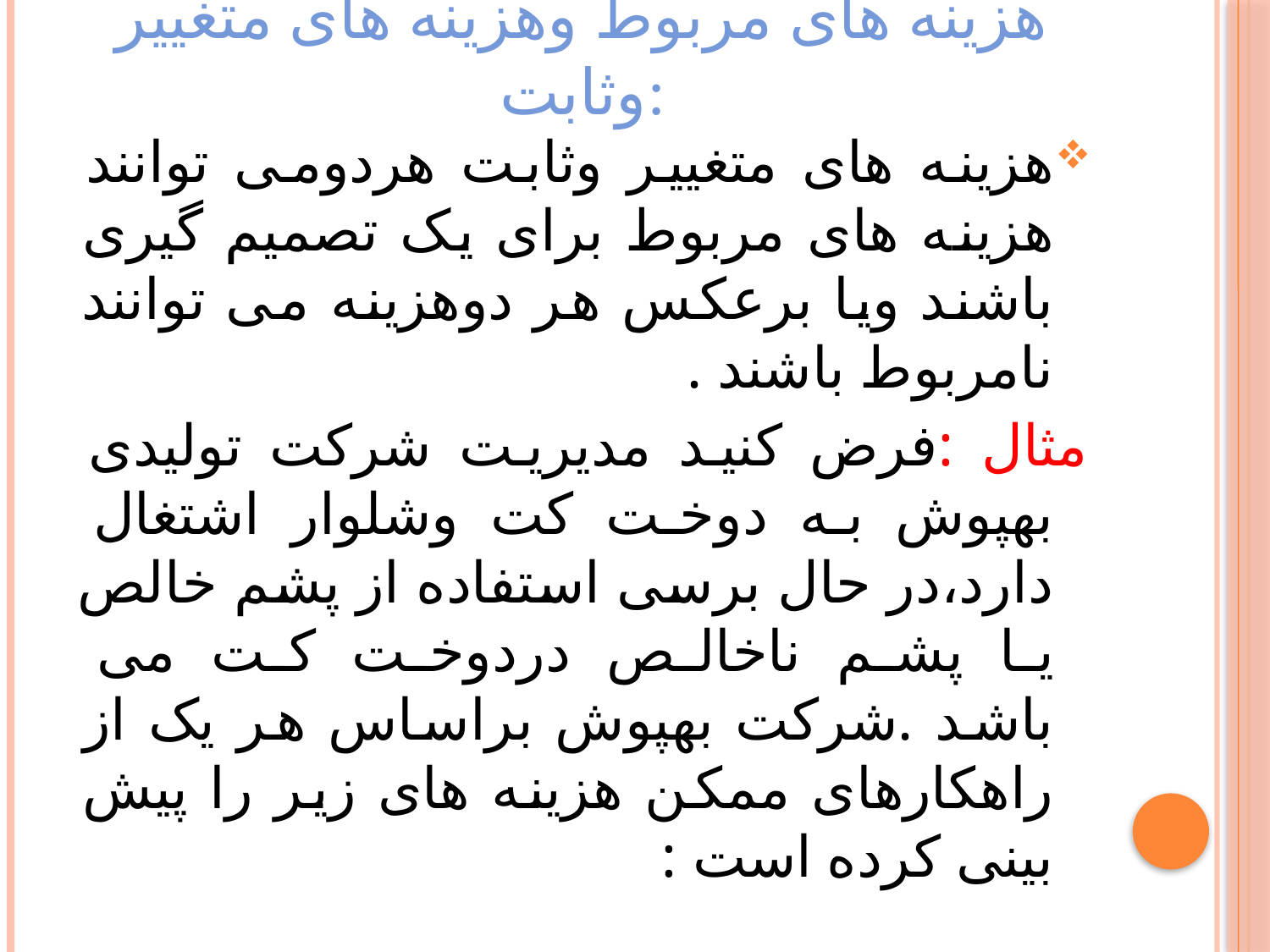

# هزینه های مربوط وهزینه های متغییر وثابت:
هزینه های متغییر وثابت هردومی توانند هزینه های مربوط برای یک تصمیم گیری باشند ویا برعکس هر دوهزینه می توانند نامربوط باشند .
مثال :فرض کنید مدیریت شرکت تولیدی بهپوش به دوخت کت وشلوار اشتغال دارد،در حال برسی استفاده از پشم خالص یا پشم ناخالص دردوخت کت می باشد .شرکت بهپوش براساس هر یک از راهکارهای ممکن هزینه های زیر را پیش بینی کرده است :